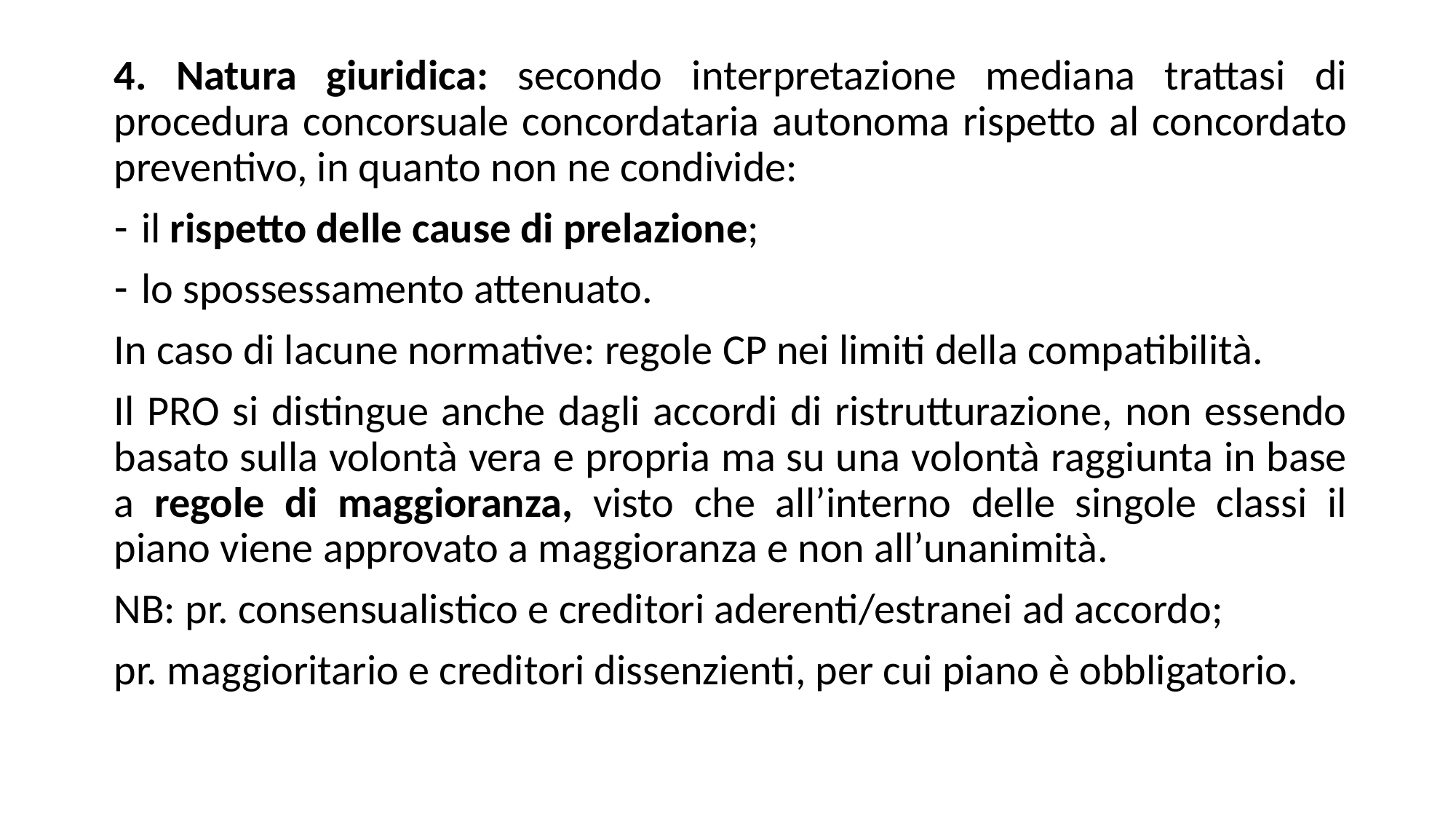

4. Natura giuridica: secondo interpretazione mediana trattasi di procedura concorsuale concordataria autonoma rispetto al concordato preventivo, in quanto non ne condivide:
il rispetto delle cause di prelazione;
lo spossessamento attenuato.
In caso di lacune normative: regole CP nei limiti della compatibilità.
Il PRO si distingue anche dagli accordi di ristrutturazione, non essendo basato sulla volontà vera e propria ma su una volontà raggiunta in base a regole di maggioranza, visto che all’interno delle singole classi il piano viene approvato a maggioranza e non all’unanimità.
NB: pr. consensualistico e creditori aderenti/estranei ad accordo;
pr. maggioritario e creditori dissenzienti, per cui piano è obbligatorio.